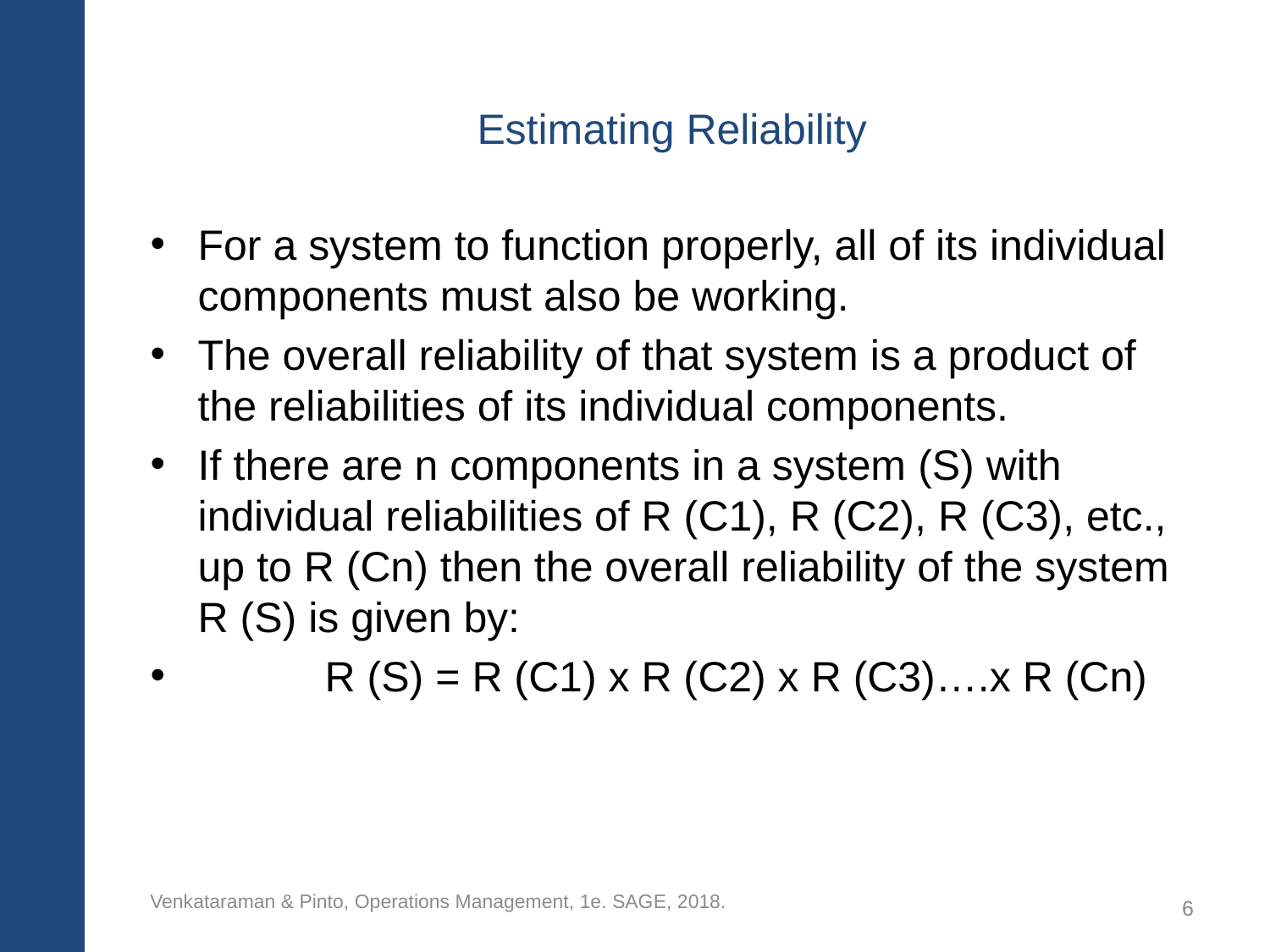

# Estimating Reliability
For a system to function properly, all of its individual components must also be working.
The overall reliability of that system is a product of the reliabilities of its individual components.
If there are n components in a system (S) with individual reliabilities of R (C1), R (C2), R (C3), etc., up to R (Cn) then the overall reliability of the system R (S) is given by:
	R (S) = R (C1) x R (C2) x R (C3)….x R (Cn)
Venkataraman & Pinto, Operations Management, 1e. SAGE, 2018.
6